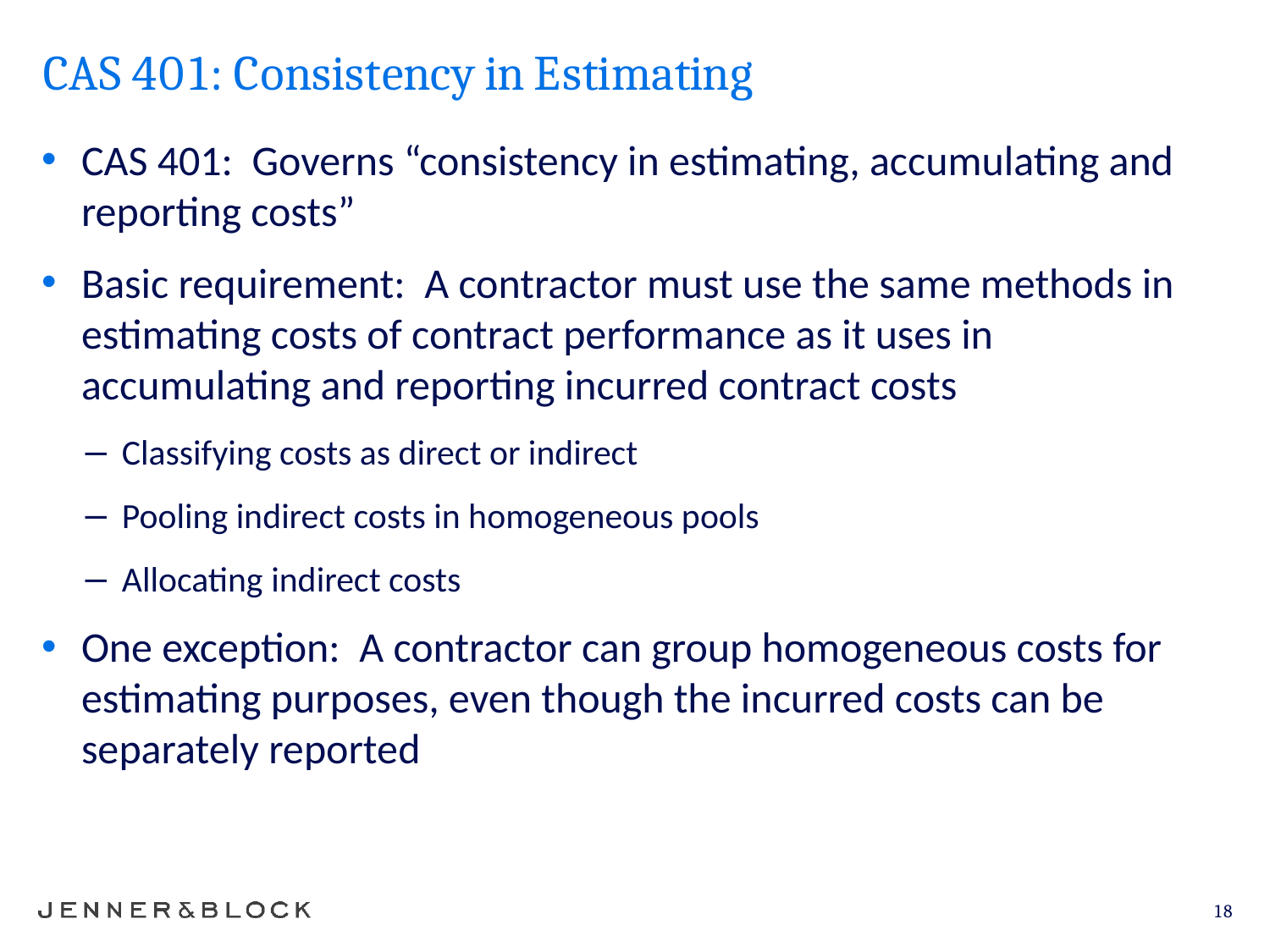

18
# CAS 401: Consistency in Estimating
CAS 401:  Governs “consistency in estimating, accumulating and reporting costs”
Basic requirement:  A contractor must use the same methods in estimating costs of contract performance as it uses in accumulating and reporting incurred contract costs
Classifying costs as direct or indirect
Pooling indirect costs in homogeneous pools
Allocating indirect costs
One exception:  A contractor can group homogeneous costs for estimating purposes, even though the incurred costs can be separately reported